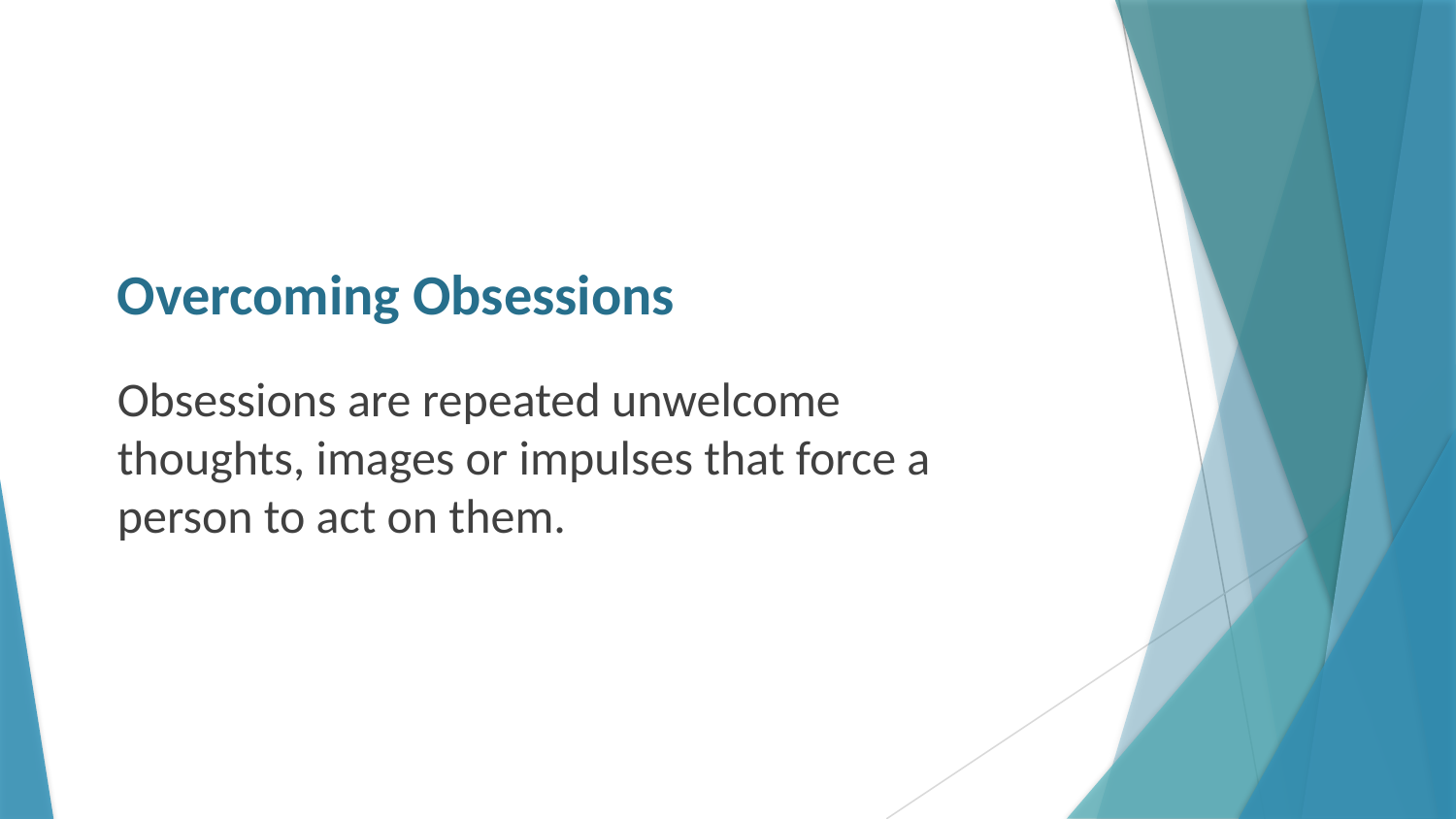

# Overcoming Obsessions
Obsessions are repeated unwelcome thoughts, images or impulses that force a person to act on them.